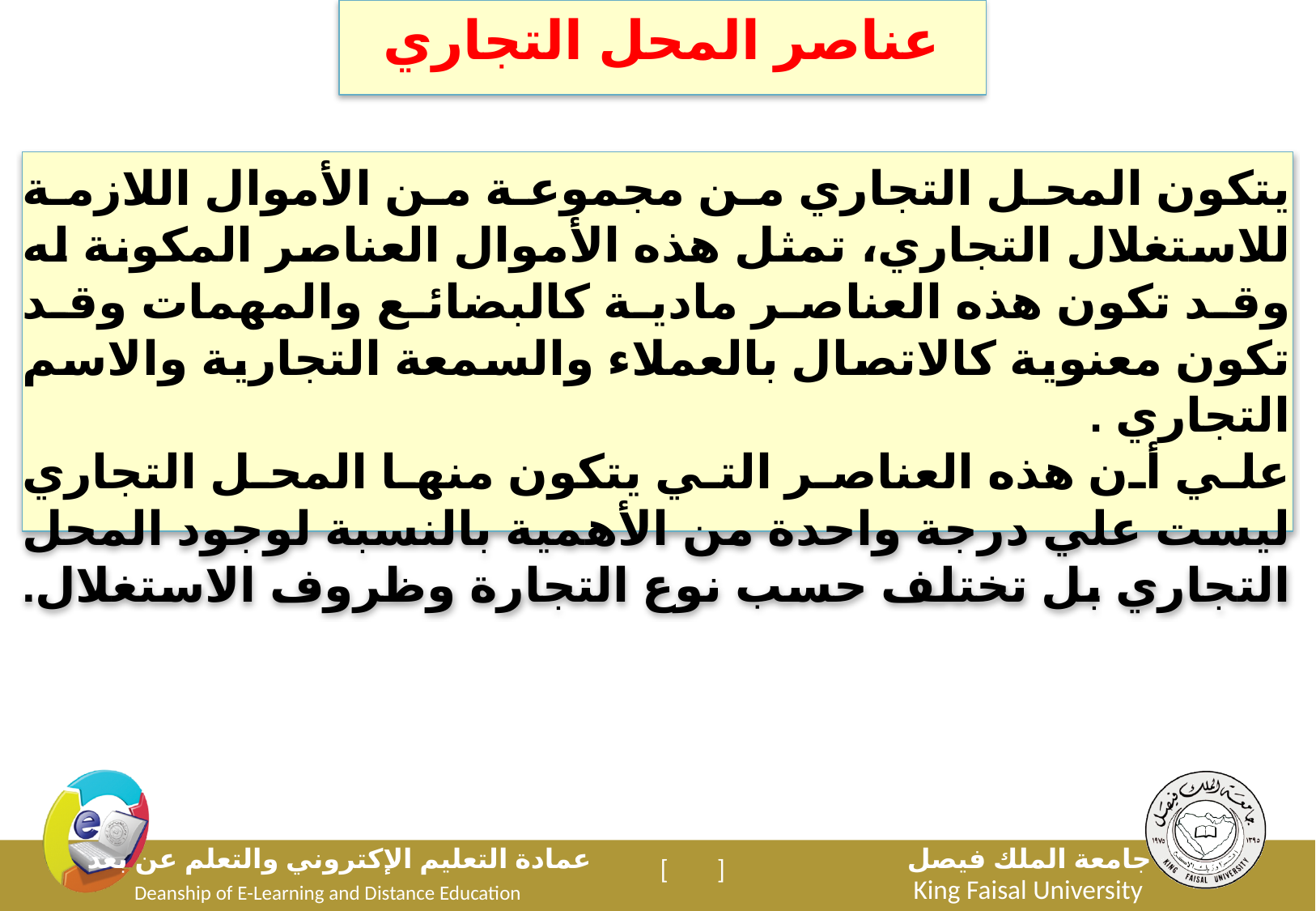

عناصر المحل التجاري

يتكون المحل التجاري من مجموعة من الأموال اللازمة للاستغلال التجاري، تمثل هذه الأموال العناصر المكونة له وقد تكون هذه العناصر مادية كالبضائع والمهمات وقد تكون معنوية كالاتصال بالعملاء والسمعة التجارية والاسم التجاري .
علي أن هذه العناصر التي يتكون منها المحل التجاري ليست علي درجة واحدة من الأهمية بالنسبة لوجود المحل التجاري بل تختلف حسب نوع التجارة وظروف الاستغلال.